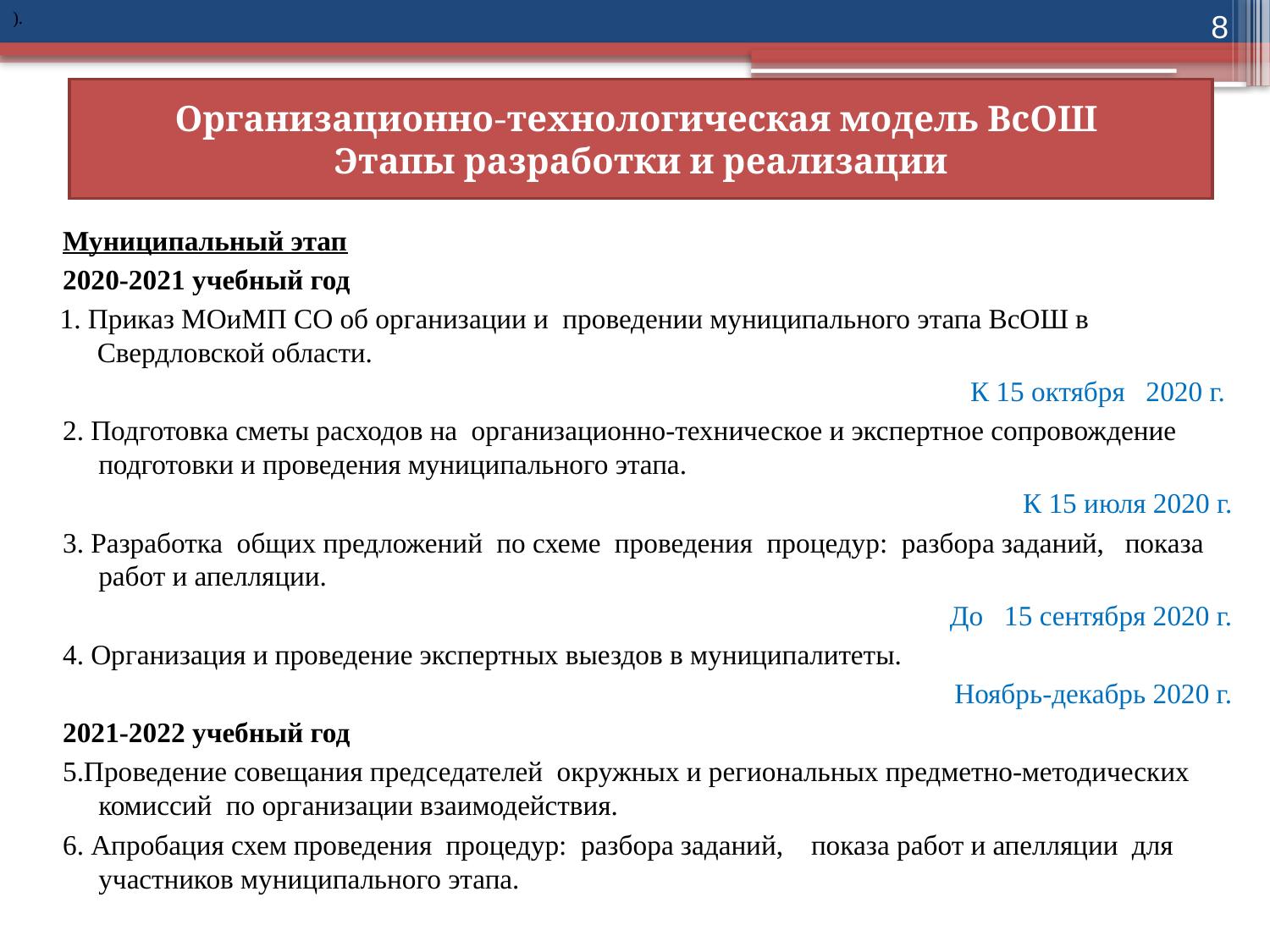

).
8
# Организационно-технологическая модель ВсОШ Этапы разработки и реализации
Муниципальный этап
2020-2021 учебный год
1. Приказ МОиМП СО об организации и  проведении муниципального этапа ВсОШ в Свердловской области.
К 15 октября   2020 г.
2. Подготовка сметы расходов на  организационно-техническое и экспертное сопровождение подготовки и проведения муниципального этапа.
 К 15 июля 2020 г.
3. Разработка  общих предложений  по схеме  проведения  процедур:  разбора заданий,   показа работ и апелляции.
До   15 сентября 2020 г.
4. Организация и проведение экспертных выездов в муниципалитеты.
Ноябрь-декабрь 2020 г.
2021-2022 учебный год
5.Проведение совещания председателей  окружных и региональных предметно-методических комиссий  по организации взаимодействия.
6. Апробация схем проведения  процедур:  разбора заданий,    показа работ и апелляции  для участников муниципального этапа.